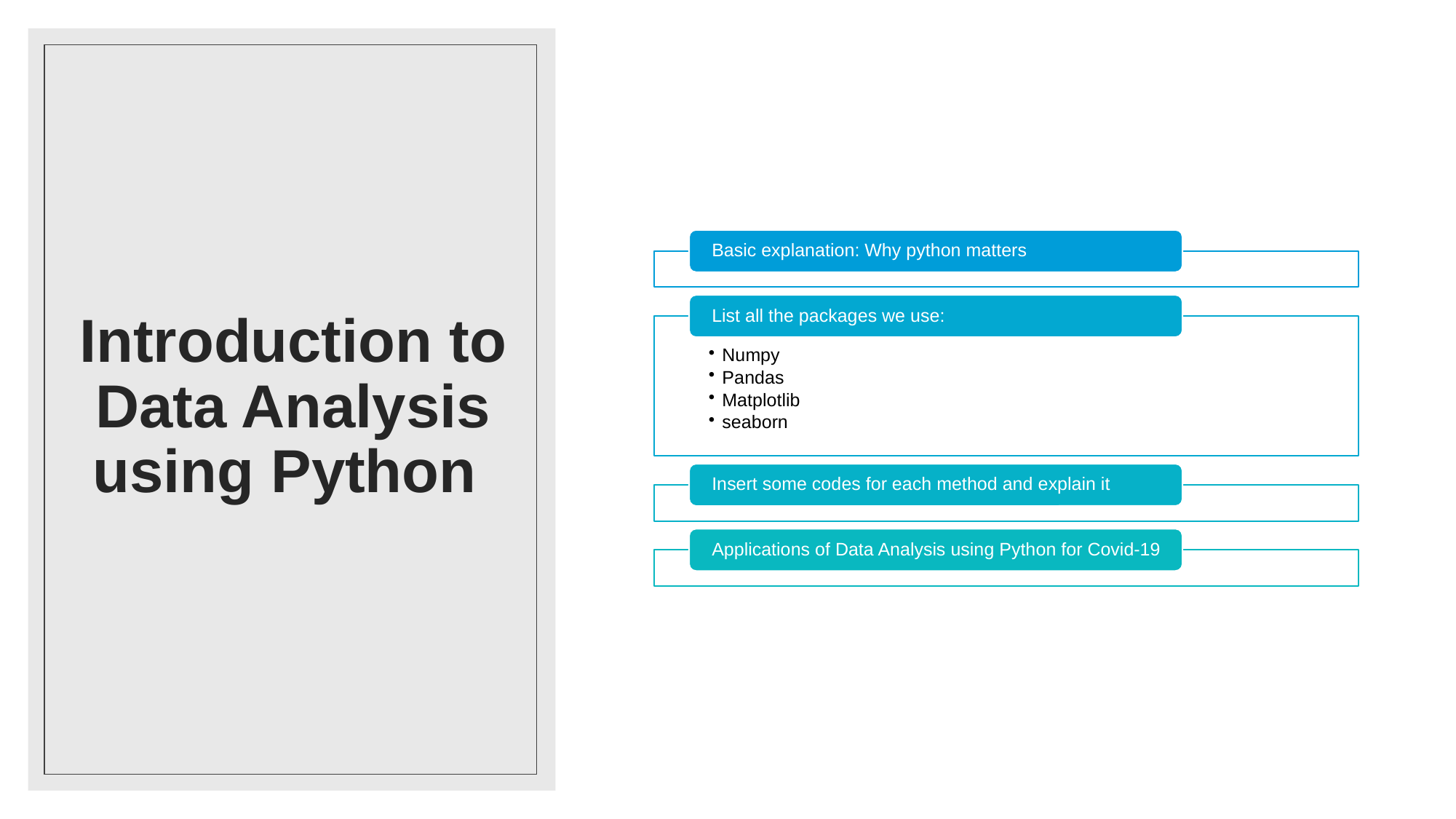

# Introduction to Data Analysis using Python
Basic explanation: Why python matters
Numpy
Pandas
Matplotlib
seaborn
List all the packages we use:
Insert some codes for each method and explain it
Applications of Data Analysis using Python for Covid-19